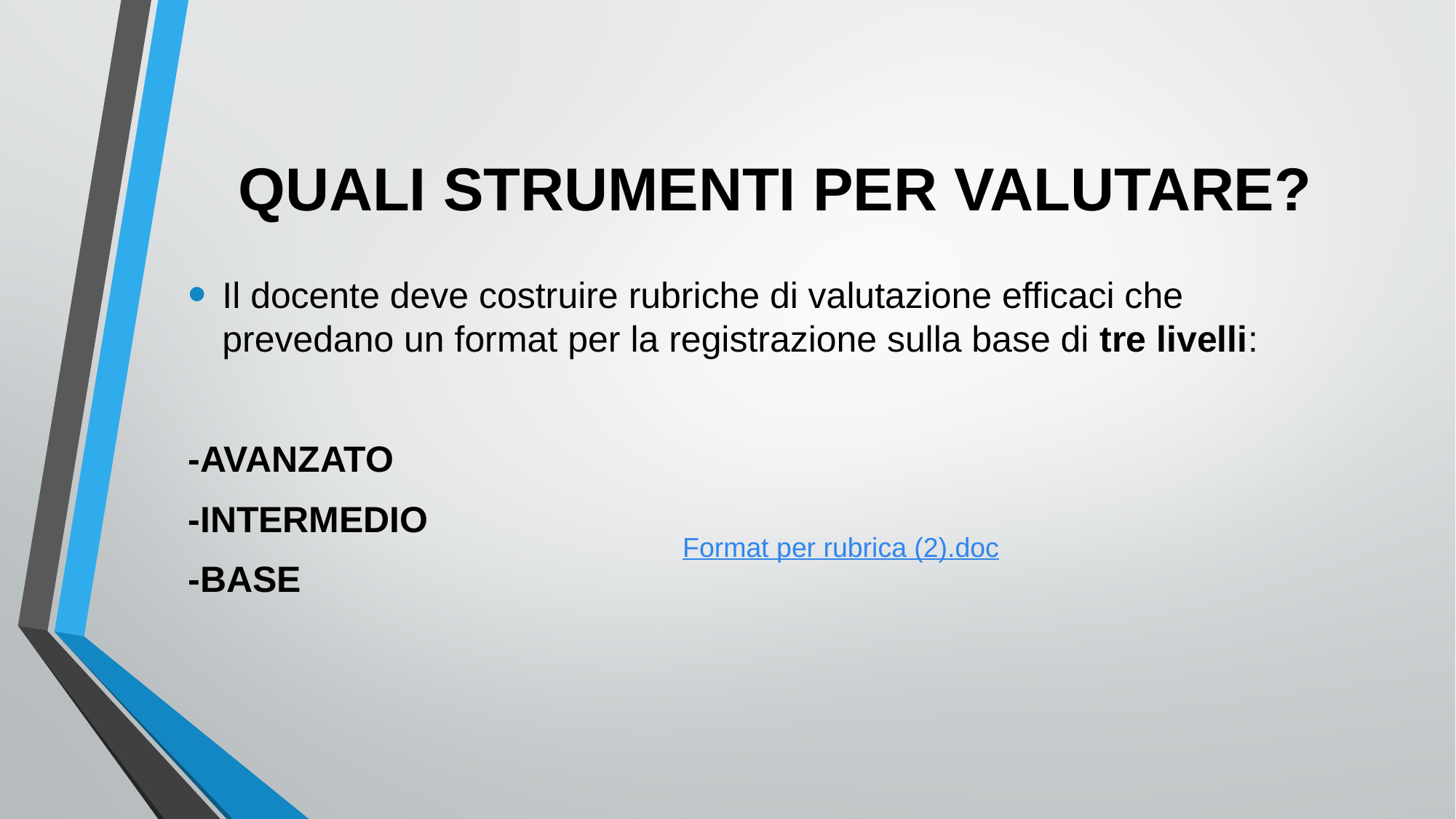

# QUALI STRUMENTI PER VALUTARE?
Il docente deve costruire rubriche di valutazione efficaci che prevedano un format per la registrazione sulla base di tre livelli:

-AVANZATO
-INTERMEDIO
-BASE
Format per rubrica (2).doc